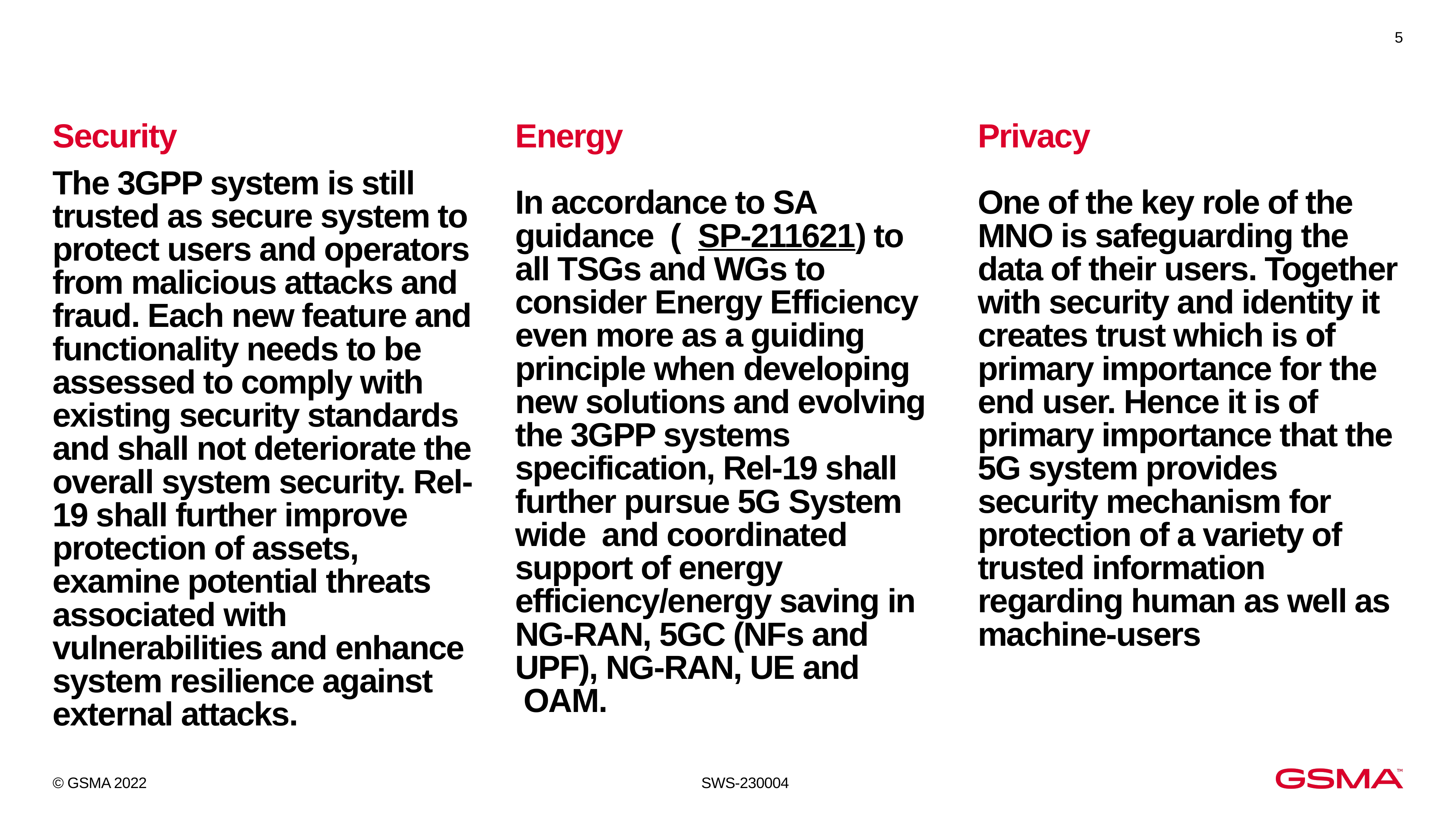

5
Security

The 3GPP system is still trusted as secure system to protect users and operators from malicious attacks and fraud. Each new feature and functionality needs to be assessed to comply with existing security standards and shall not deteriorate the overall system security. Rel-19 shall further improve protection of assets, examine potential threats associated with vulnerabilities and enhance system resilience against external attacks.
Energy

In accordance to SA guidance  (  SP-211621) to all TSGs and WGs to consider Energy Efficiency even more as a guiding principle when developing new solutions and evolving the 3GPP systems specification, Rel-19 shall further pursue 5G System wide  and coordinated support of energy efficiency/energy saving in NG-RAN, 5GC (NFs and UPF), NG-RAN, UE and  OAM.
Privacy

One of the key role of the MNO is safeguarding the data of their users. Together with security and identity it creates trust which is of primary importance for the end user. Hence it is of primary importance that the 5G system provides security mechanism for protection of a variety of trusted information regarding human as well as machine-users
© GSMA 2022